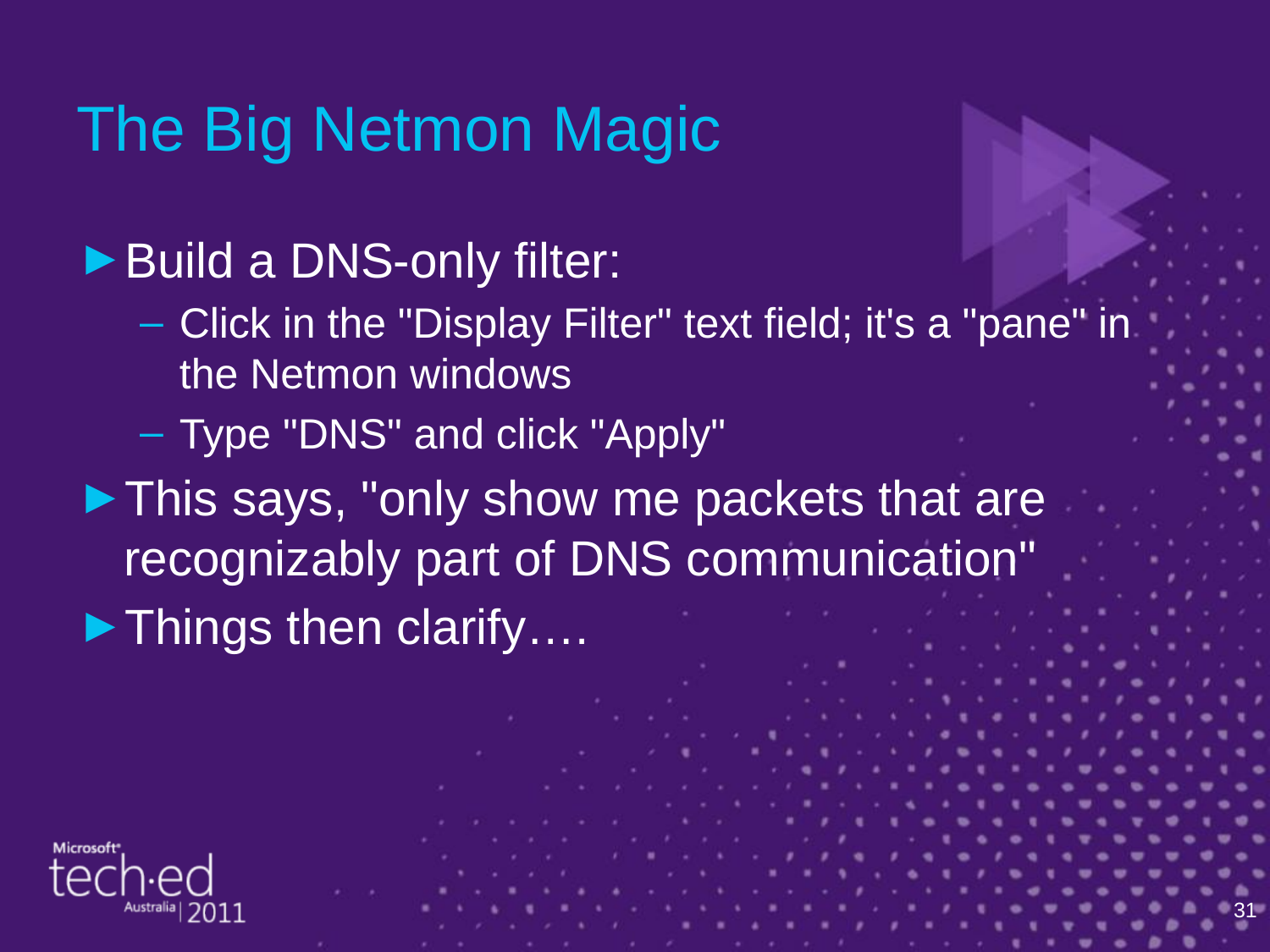

# The Big Netmon Magic
Build a DNS-only filter:
Click in the "Display Filter" text field; it's a "pane" in the Netmon windows
Type "DNS" and click "Apply"
This says, "only show me packets that are recognizably part of DNS communication"
Things then clarify….
31